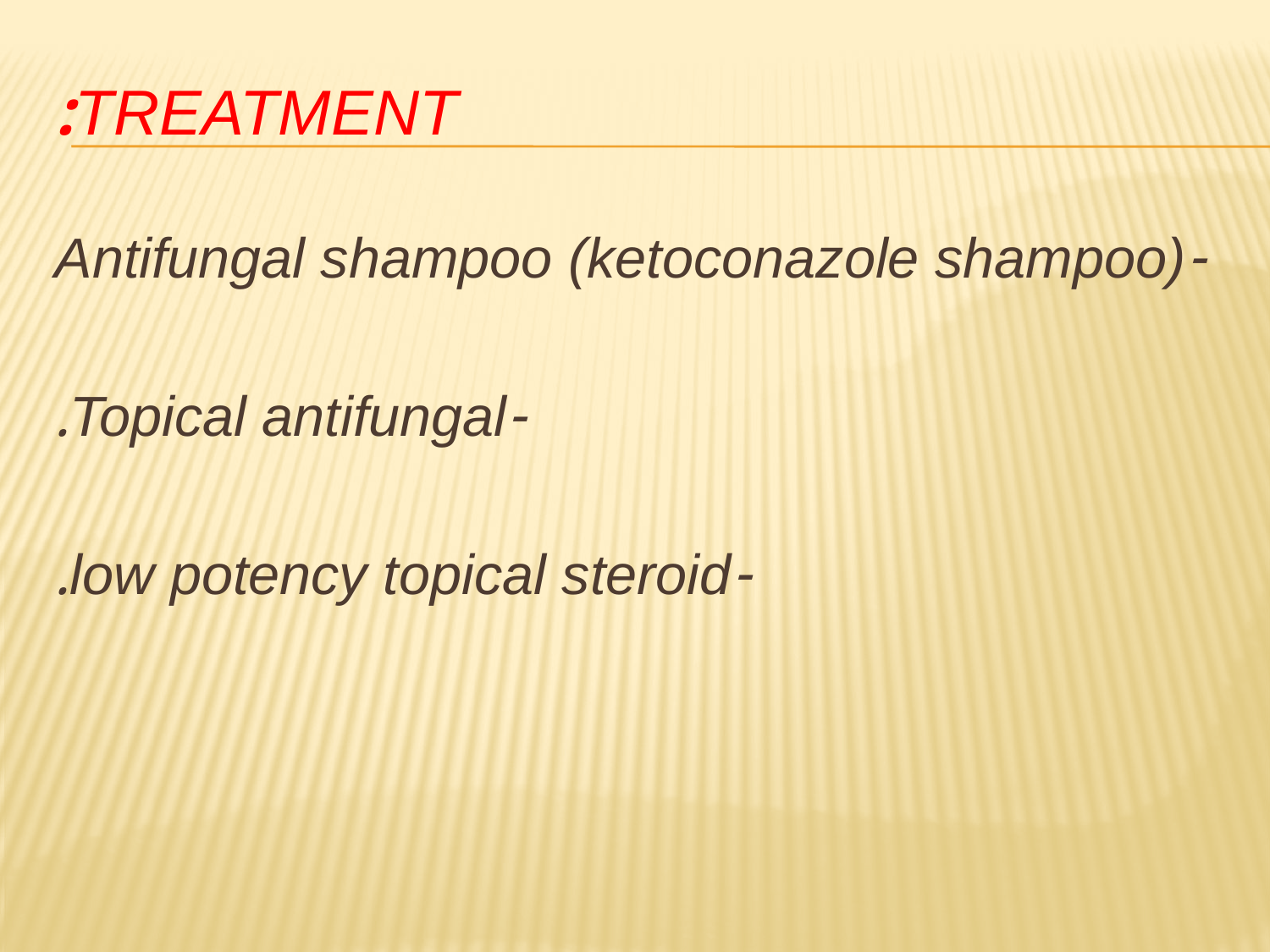

# Treatment:
-Antifungal shampoo (ketoconazole shampoo)

-Topical antifungal.

-low potency topical steroid.